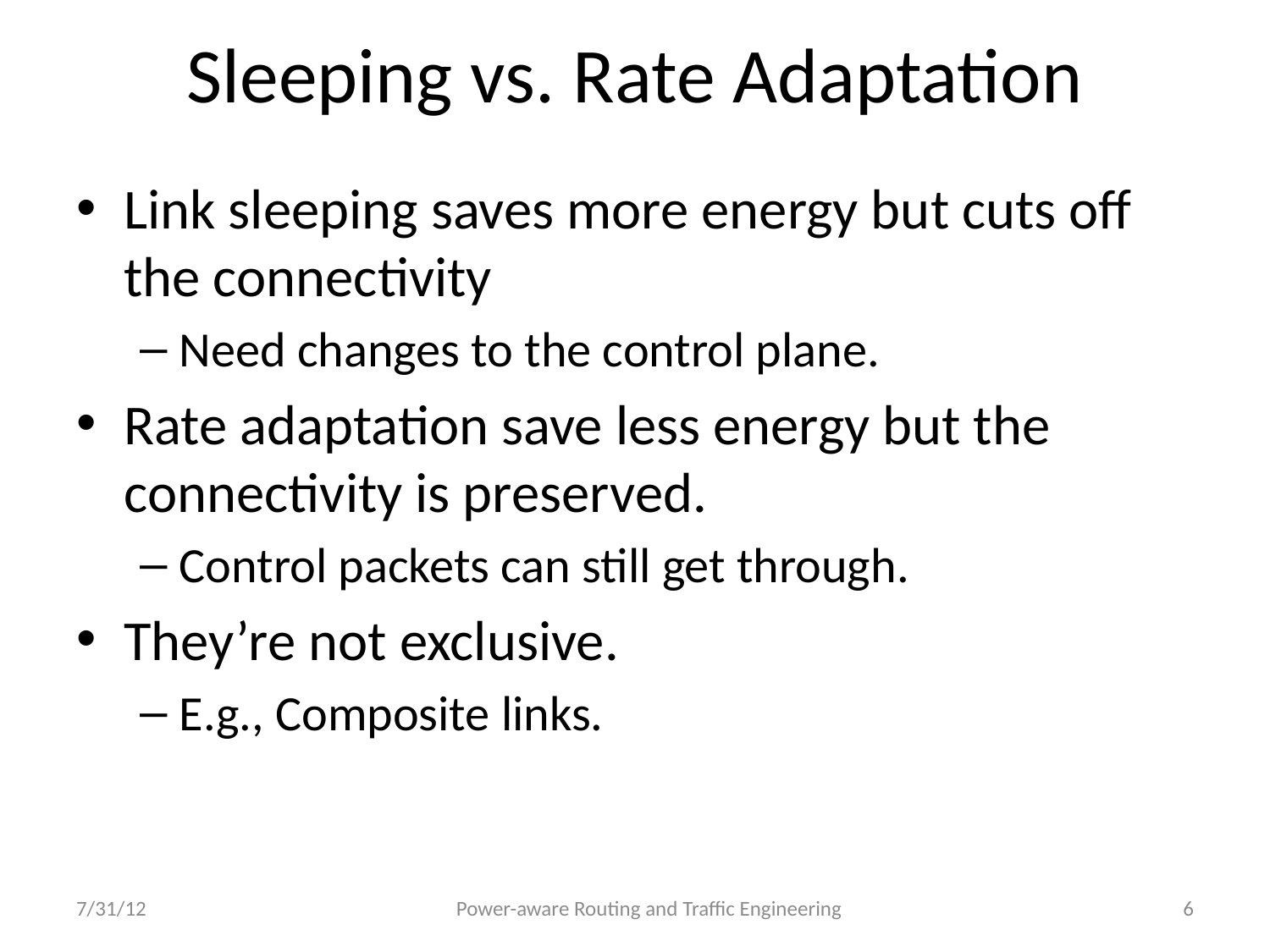

# Sleeping vs. Rate Adaptation
Link sleeping saves more energy but cuts off the connectivity
Need changes to the control plane.
Rate adaptation save less energy but the connectivity is preserved.
Control packets can still get through.
They’re not exclusive.
E.g., Composite links.
7/31/12
Power-aware Routing and Traffic Engineering
6